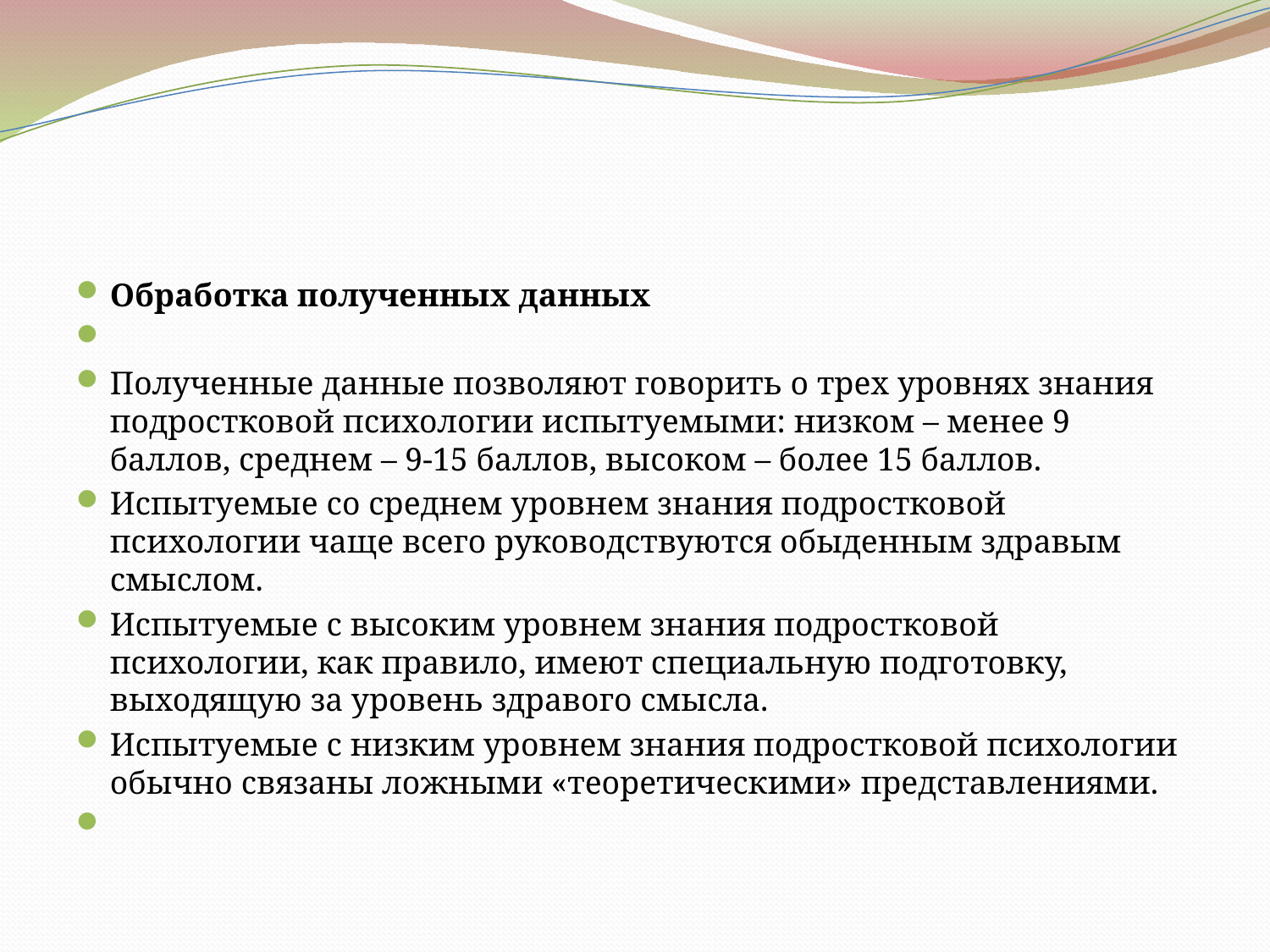

#
Обработка полученных данных

Полученные данные позволяют говорить о трех уровнях знания подростковой психологии испытуемыми: низком – менее 9 баллов, среднем – 9-15 баллов, высоком – более 15 баллов.
Испытуемые со среднем уровнем знания подростковой психологии чаще всего руководствуются обыденным здравым смыслом.
Испытуемые с высоким уровнем знания подростковой психологии, как правило, имеют специальную подготовку, выходящую за уровень здравого смысла.
Испытуемые с низким уровнем знания подростковой психологии обычно связаны ложными «теоретическими» представлениями.